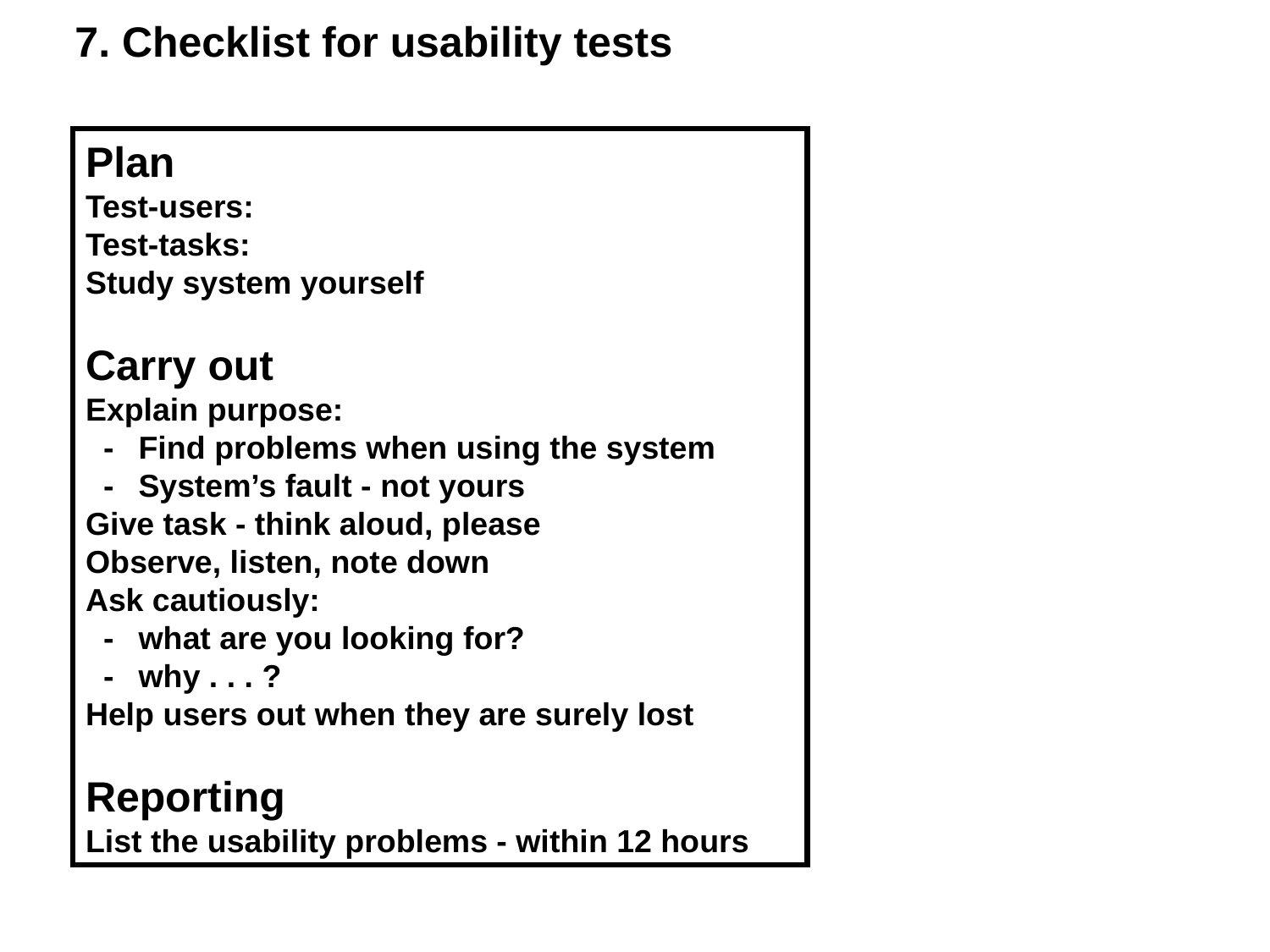

7. Checklist for usability tests
Plan
Test-users:
Test-tasks:
Study system yourself

Carry out
Explain purpose:
  -	Find problems when using the system
  -	System’s fault - not yours
Give task - think aloud, please
Observe, listen, note down
Ask cautiously:
  -	what are you looking for?
  -	why . . . ?
Help users out when they are surely lost

Reporting
List the usability problems - within 12 hours